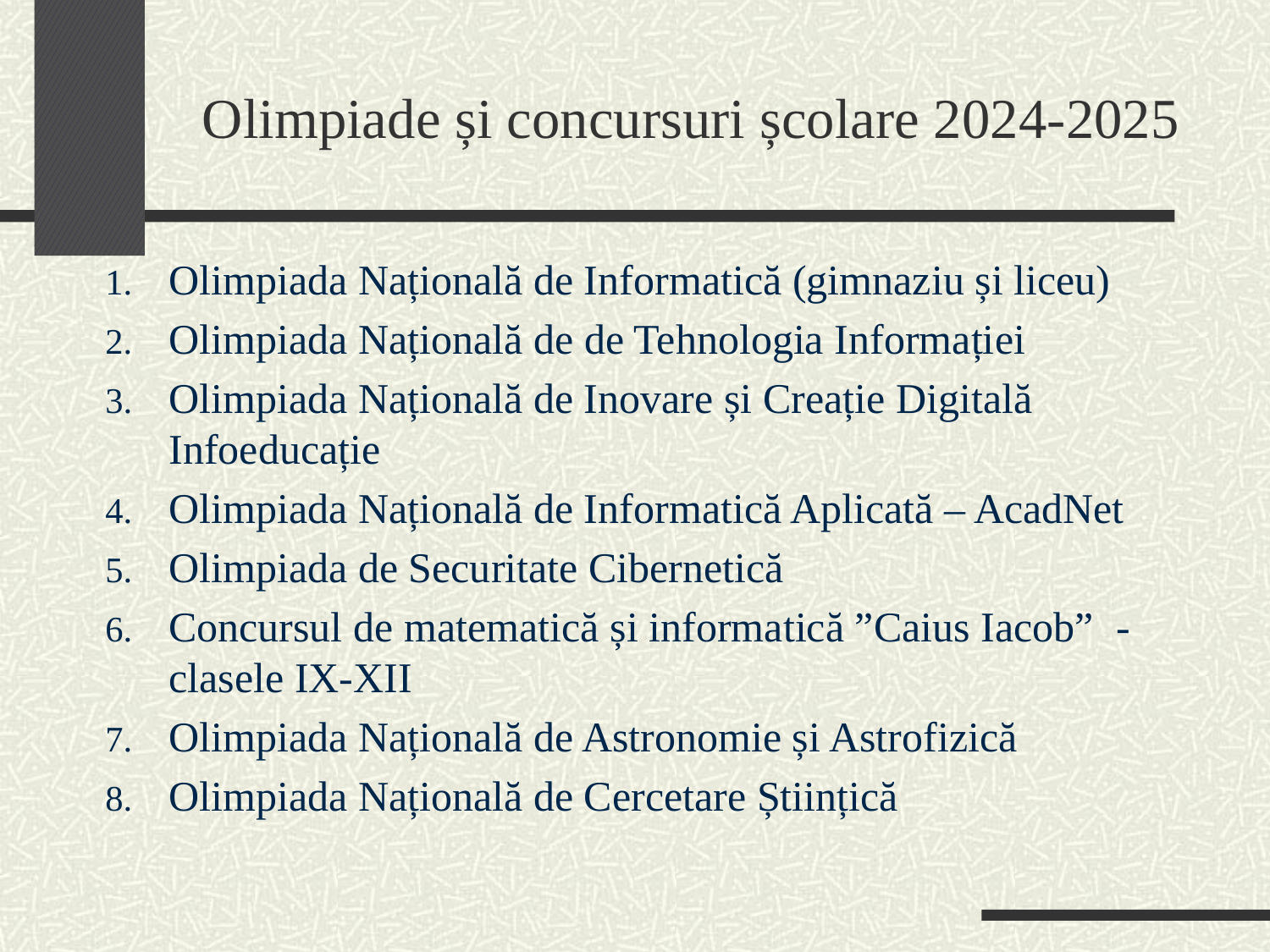

# Olimpiade și concursuri școlare 2024-2025
Olimpiada Națională de Informatică (gimnaziu și liceu)
Olimpiada Națională de de Tehnologia Informației
Olimpiada Națională de Inovare și Creație Digitală Infoeducație
Olimpiada Națională de Informatică Aplicată – AcadNet
Olimpiada de Securitate Cibernetică
Concursul de matematică și informatică ”Caius Iacob”  - clasele IX-XII
Olimpiada Națională de Astronomie și Astrofizică
Olimpiada Națională de Cercetare Științică